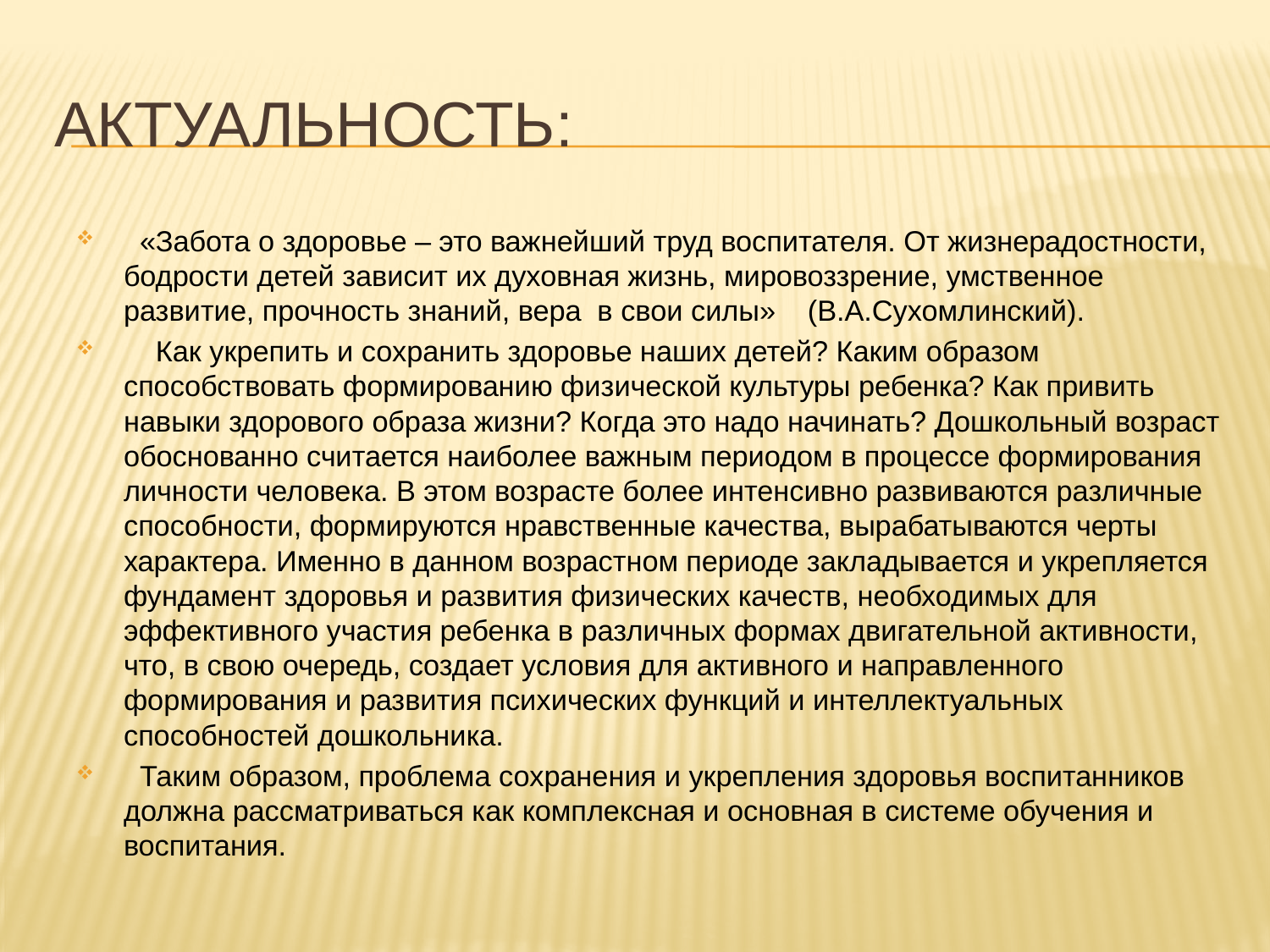

# АКТУАЛЬНОСТЬ:
  «Забота о здоровье – это важнейший труд воспитателя. От жизнерадостности, бодрости детей зависит их духовная жизнь, мировоззрение, умственное развитие, прочность знаний, вера  в свои силы»    (В.А.Сухомлинский).
    Как укрепить и сохранить здоровье наших детей? Каким образом способствовать формированию физической культуры ребенка? Как привить навыки здорового образа жизни? Когда это надо начинать? Дошкольный возраст обоснованно считается наиболее важным периодом в процессе формирования личности человека. В этом возрасте более интенсивно развиваются различные способности, формируются нравственные качества, вырабатываются черты характера. Именно в данном возрастном периоде закладывается и укрепляется фундамент здоровья и развития физических качеств, необходимых для эффективного участия ребенка в различных формах двигательной активности, что, в свою очередь, создает условия для активного и направленного формирования и развития психических функций и интеллектуальных способностей дошкольника.
  Таким образом, проблема сохранения и укрепления здоровья воспитанников должна рассматриваться как комплексная и основная в системе обучения и воспитания.